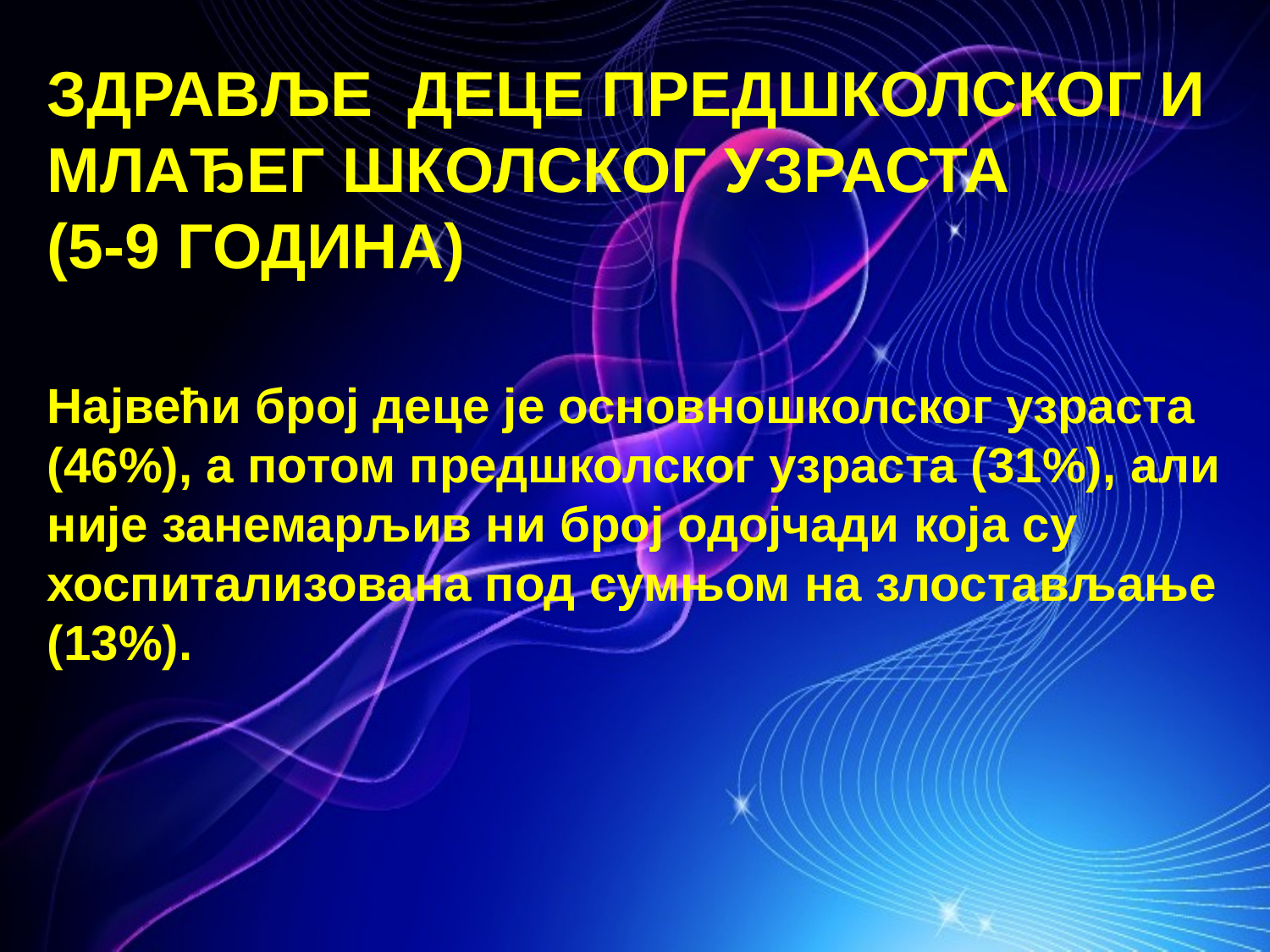

ЗДРАВЉЕ  ДЕЦЕ ПРЕДШКОЛСКОГ И МЛАЂЕГ ШКОЛСКОГ УЗРАСТА
(5-9 ГОДИНА)

Највећи број деце је основношколског узраста (46%), а потом предшколског узраста (31%), али није занемарљив ни број одојчади која су хоспитализована под сумњом на злостављање (13%).